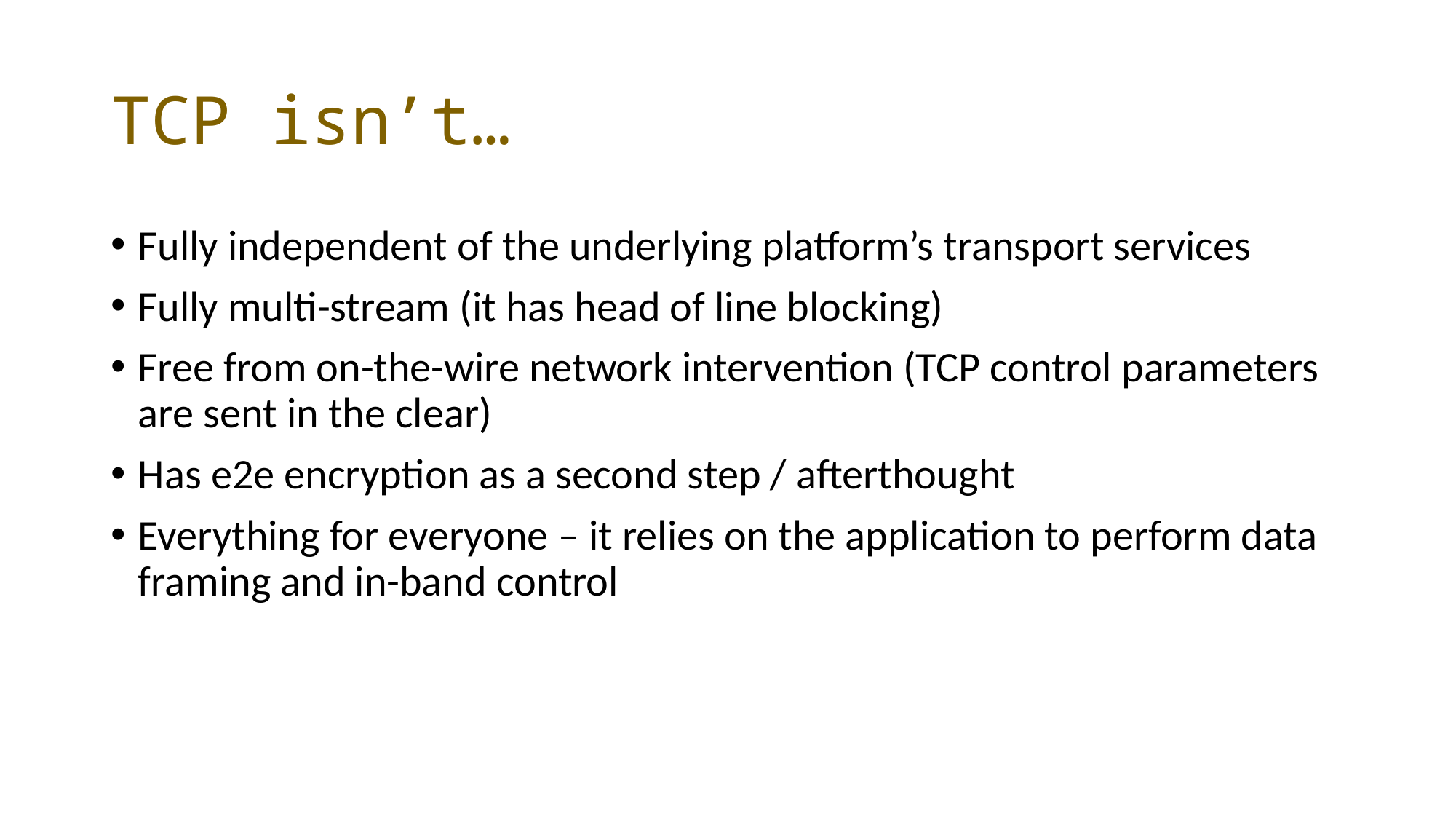

# TCP isn’t…
Fully independent of the underlying platform’s transport services
Fully multi-stream (it has head of line blocking)
Free from on-the-wire network intervention (TCP control parameters are sent in the clear)
Has e2e encryption as a second step / afterthought
Everything for everyone – it relies on the application to perform data framing and in-band control